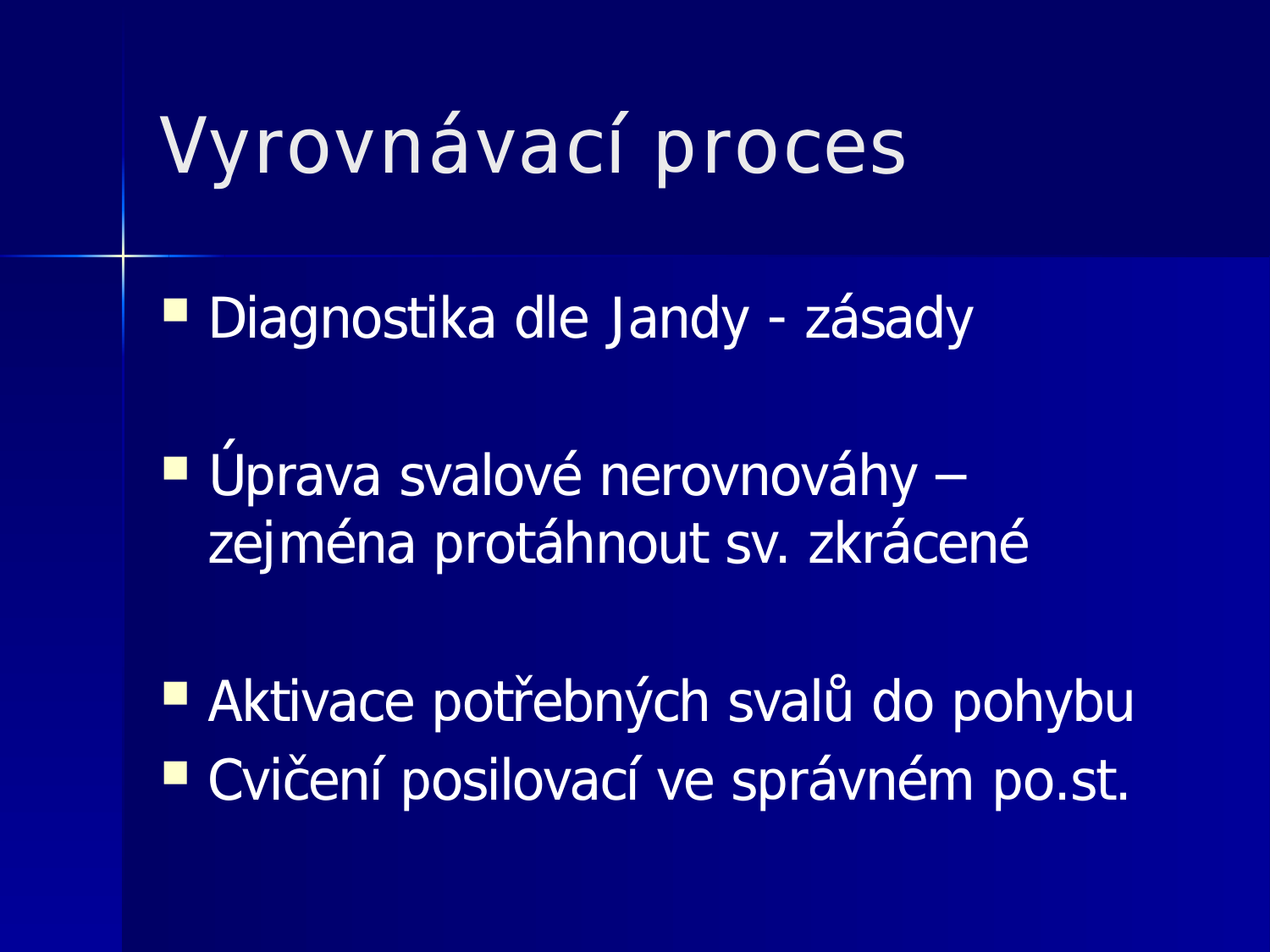

# Vyrovnávací proces
Diagnostika dle Jandy - zásady

Úprava svalové nerovnováhy – zejména protáhnout sv. zkrácené

Aktivace potřebných svalů do pohybu
Cvičení posilovací ve správném po.st.